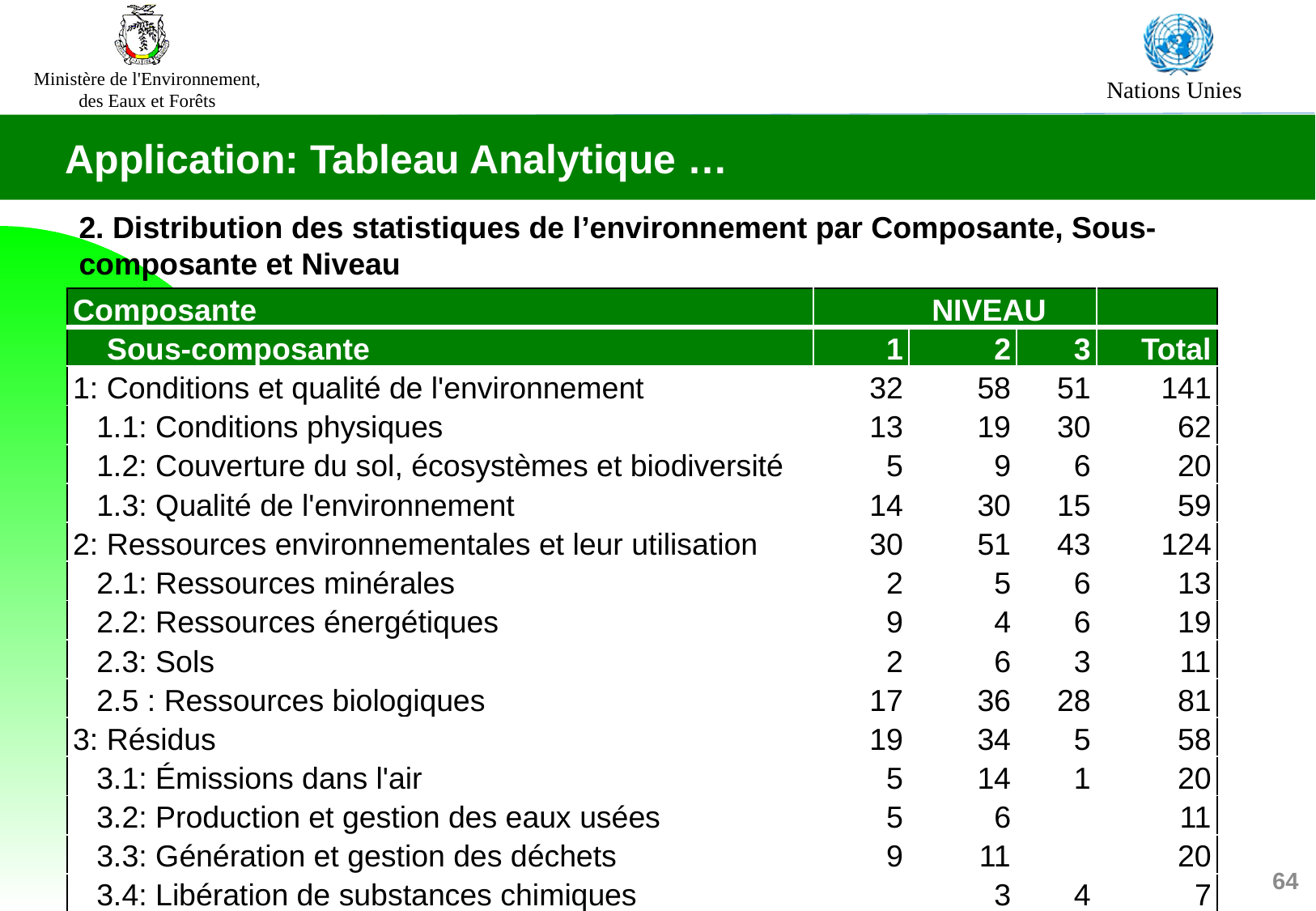

Application: Tableau Analytique …
2. Distribution des statistiques de l’environnement par Composante, Sous-composante et Niveau
| Composante | NIVEAU |  |  |  |
| --- | --- | --- | --- | --- |
| Sous-composante | 1 | 2 | 3 | Total |
| 1: Conditions et qualité de l'environnement | 32 | 58 | 51 | 141 |
| 1.1: Conditions physiques | 13 | 19 | 30 | 62 |
| 1.2: Couverture du sol, écosystèmes et biodiversité | 5 | 9 | 6 | 20 |
| 1.3: Qualité de l'environnement | 14 | 30 | 15 | 59 |
| 2: Ressources environnementales et leur utilisation | 30 | 51 | 43 | 124 |
| 2.1: Ressources minérales | 2 | 5 | 6 | 13 |
| 2.2: Ressources énergétiques | 9 | 4 | 6 | 19 |
| 2.3: Sols | 2 | 6 | 3 | 11 |
| 2.5 : Ressources biologiques | 17 | 36 | 28 | 81 |
| 3: Résidus | 19 | 34 | 5 | 58 |
| 3.1: Émissions dans l'air | 5 | 14 | 1 | 20 |
| 3.2: Production et gestion des eaux usées | 5 | 6 |  | 11 |
| 3.3: Génération et gestion des déchets | 9 | 11 |  | 20 |
| 3.4: Libération de substances chimiques |  | 3 | 4 | 7 |
64